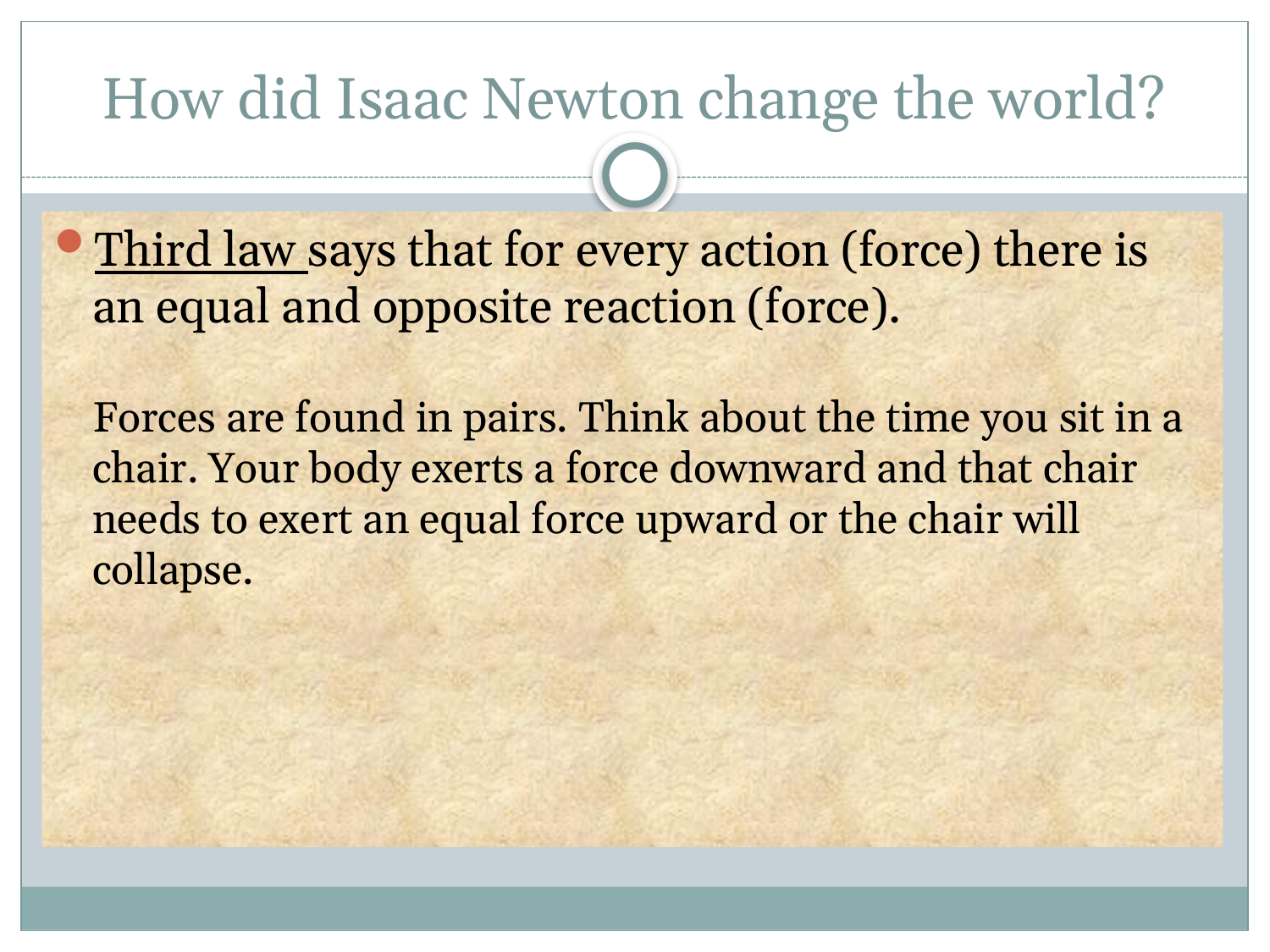

# How did Isaac Newton change the world?
Third law says that for every action (force) there is an equal and opposite reaction (force).
Forces are found in pairs. Think about the time you sit in a chair. Your body exerts a force downward and that chair needs to exert an equal force upward or the chair will collapse.